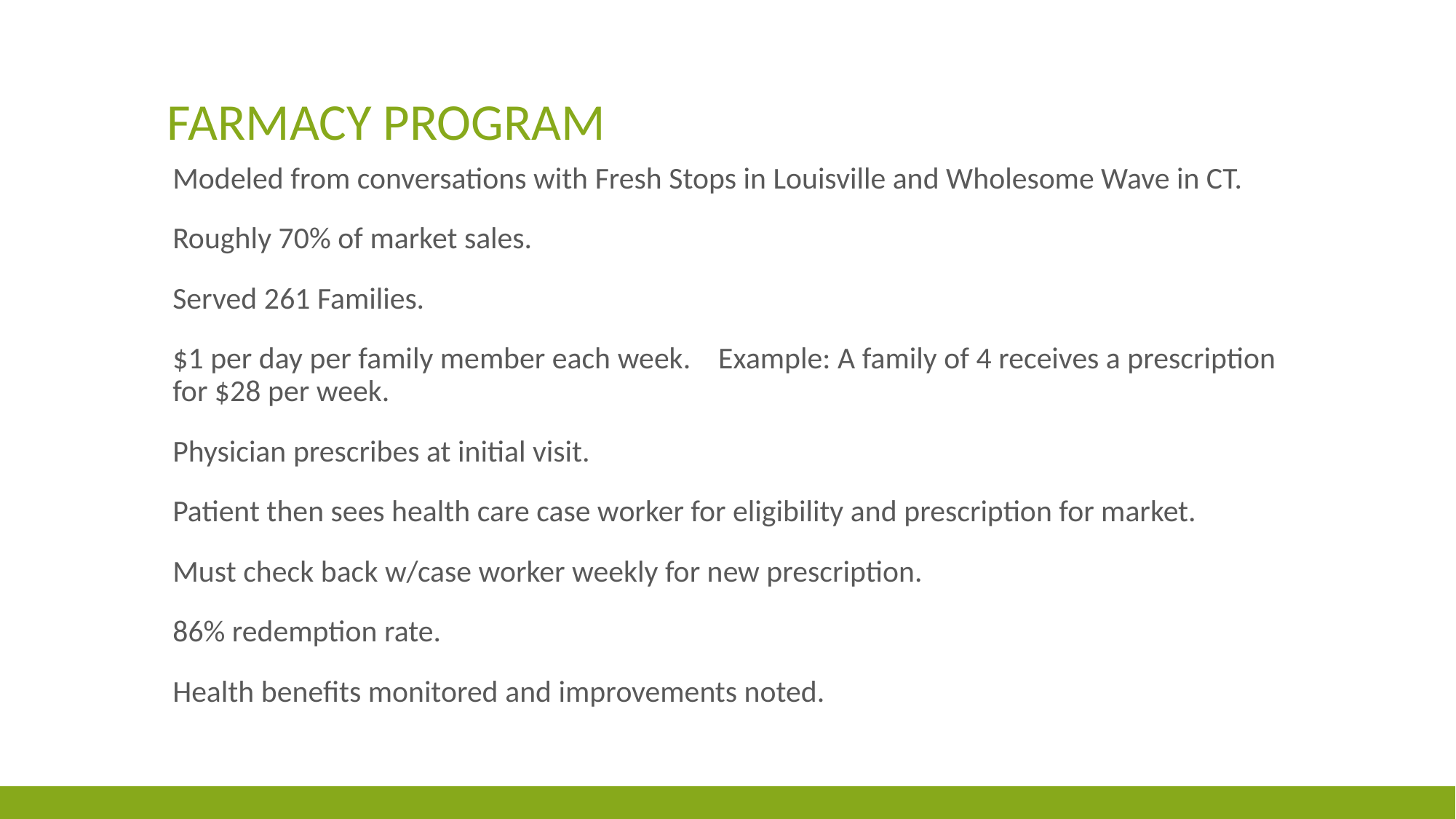

# Farmacy program
Modeled from conversations with Fresh Stops in Louisville and Wholesome Wave in CT.
Roughly 70% of market sales.
Served 261 Families.
$1 per day per family member each week.    Example: A family of 4 receives a prescription for $28 per week.
Physician prescribes at initial visit.
Patient then sees health care case worker for eligibility and prescription for market.
Must check back w/case worker weekly for new prescription.
86% redemption rate.
Health benefits monitored and improvements noted.